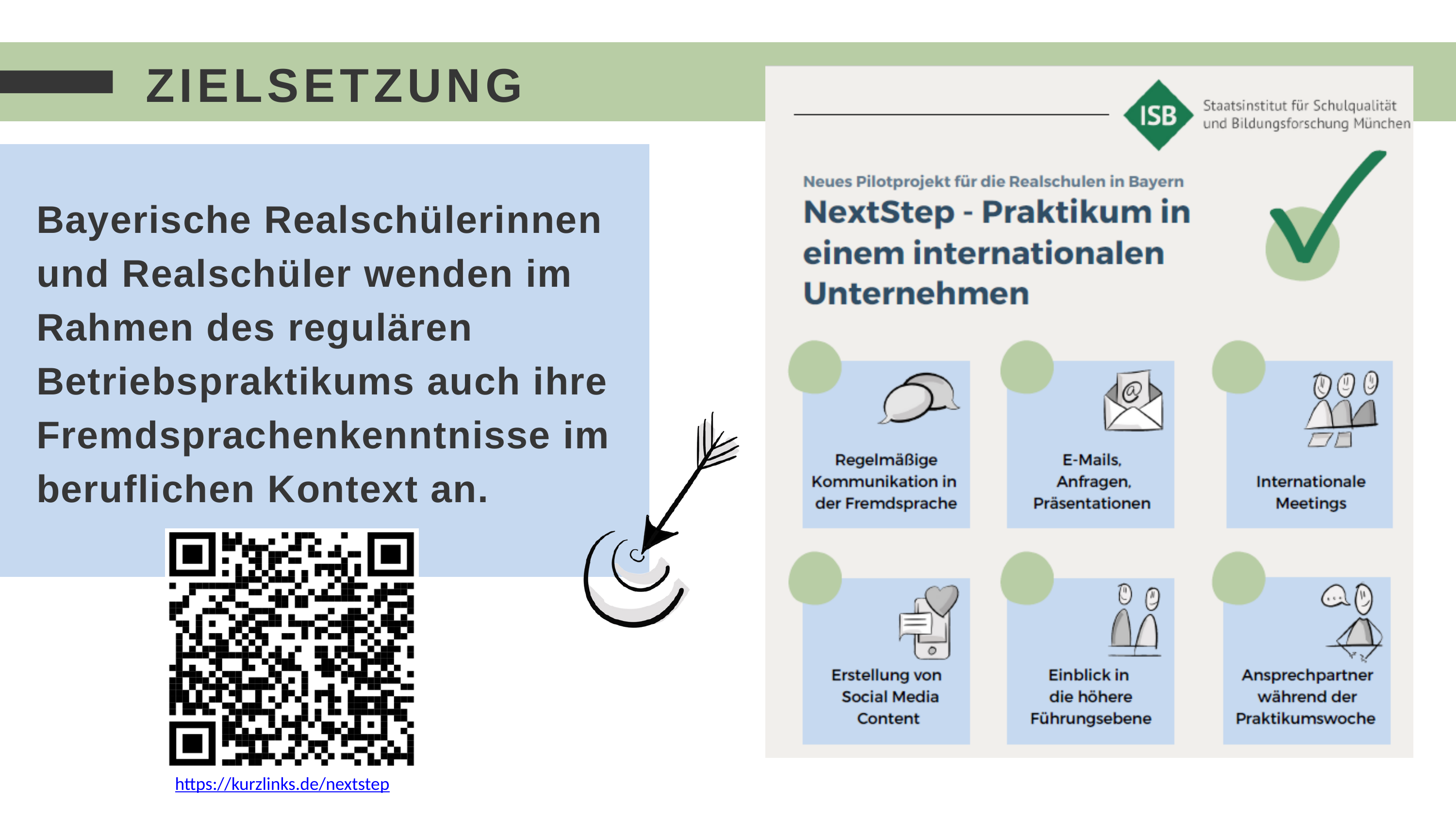

ZIELSETZUNG

Bayerische Realschülerinnen und Realschüler wenden im Rahmen des regulären Betriebspraktikums auch ihre Fremdsprachenkenntnisse im beruflichen Kontext an.

https://kurzlinks.de/nextstep